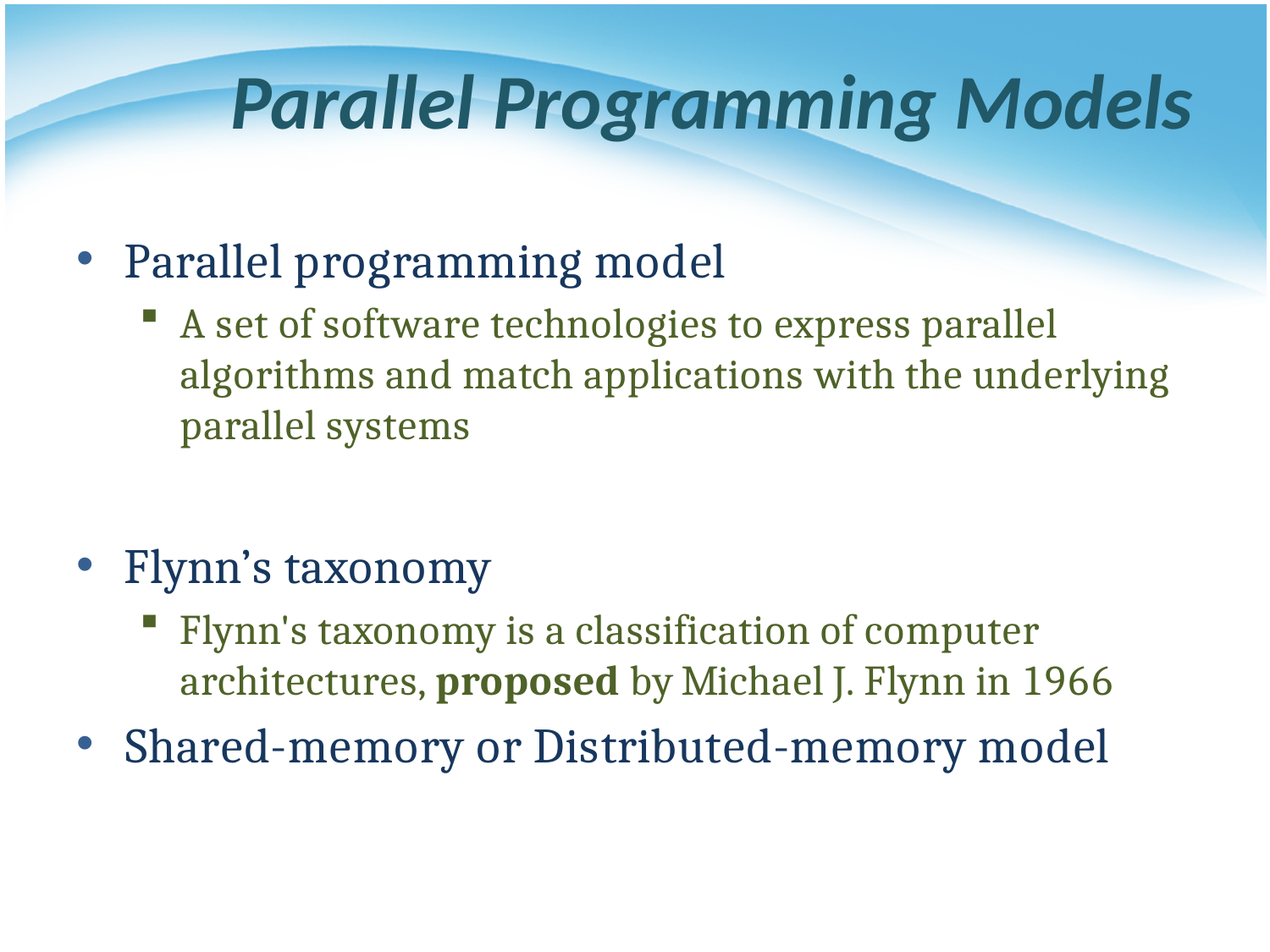

# Parallel Programming Models
Parallel programming model
A set of software technologies to express parallel algorithms and match applications with the underlying parallel systems

Flynn’s taxonomy
Flynn's taxonomy is a classification of computer architectures, proposed by Michael J. Flynn in 1966
Shared-memory or Distributed-memory model